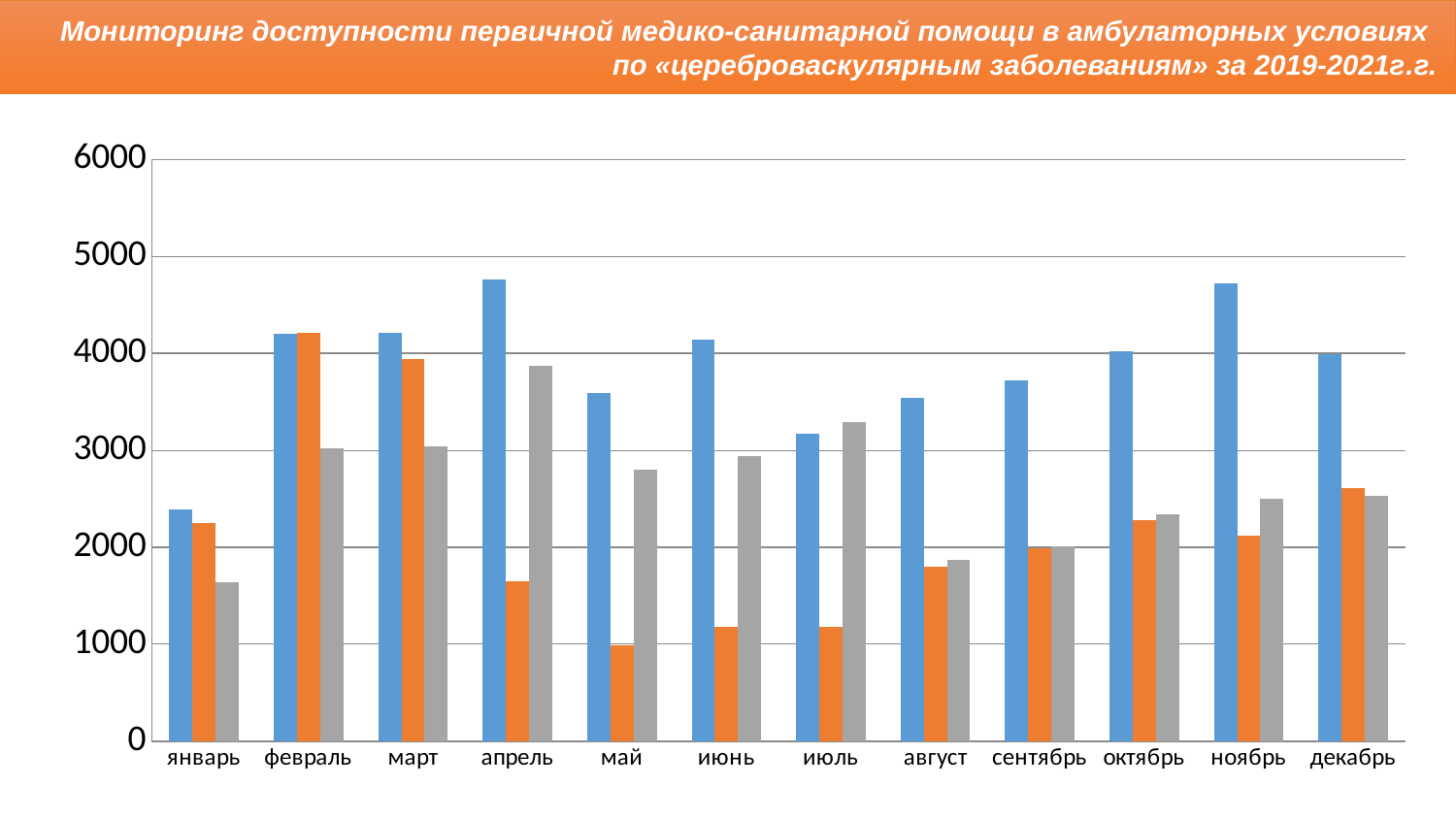

Мониторинг доступности первичной медико-санитарной помощи в амбулаторных условиях
по «цереброваскулярным заболеваниям» за 2019-2021г.г.

### Chart

| Category | 2019 | 2020 | 2021 |
|---|---|---|---|
| январь | 2391.0 | 2252.0 | 1640.0 |
| февраль | 4199.0 | 4212.0 | 3016.0 |
| март | 4215.0 | 3940.0 | 3039.0 |
| апрель | 4764.0 | 1652.0 | 3872.0 |
| май | 3594.0 | 991.0 | 2796.0 |
| июнь | 4145.0 | 1180.0 | 2936.0 |
| июль | 3174.0 | 1177.0 | 3292.0 |
| август | 3542.0 | 1804.0 | 1872.0 |
| сентябрь | 3723.0 | 1992.0 | 2013.0 |
| октябрь | 4025.0 | 2284.0 | 2341.0 |
| ноябрь | 4723.0 | 2121.0 | 2504.0 |
| декабрь | 3993.0 | 2608.0 | 2531.0 |